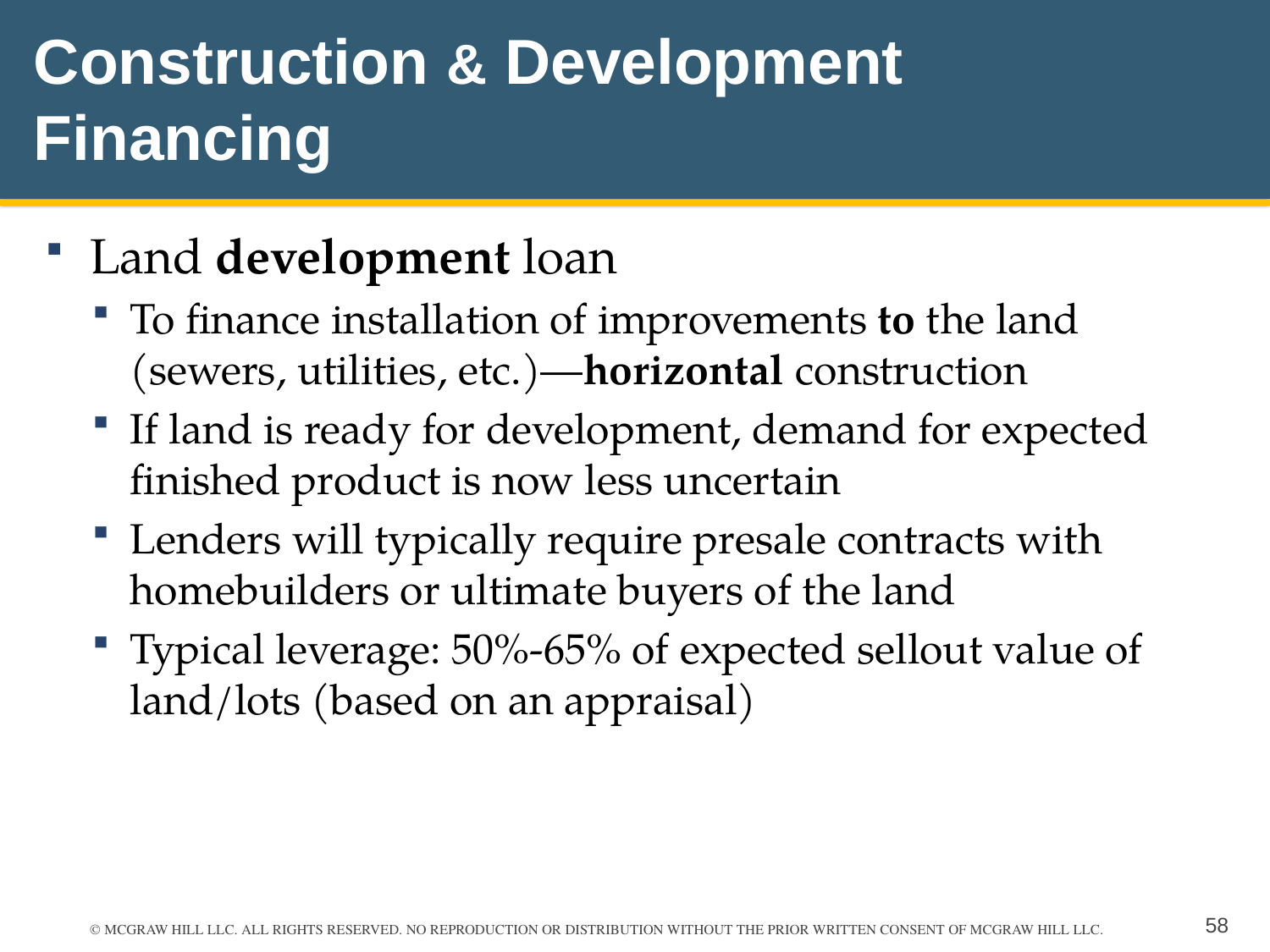

# Construction & Development Financing
Land development loan
To finance installation of improvements to the land (sewers, utilities, etc.)—horizontal construction
If land is ready for development, demand for expected finished product is now less uncertain
Lenders will typically require presale contracts with homebuilders or ultimate buyers of the land
Typical leverage: 50%-65% of expected sellout value of land/lots (based on an appraisal)
© MCGRAW HILL LLC. ALL RIGHTS RESERVED. NO REPRODUCTION OR DISTRIBUTION WITHOUT THE PRIOR WRITTEN CONSENT OF MCGRAW HILL LLC.
58